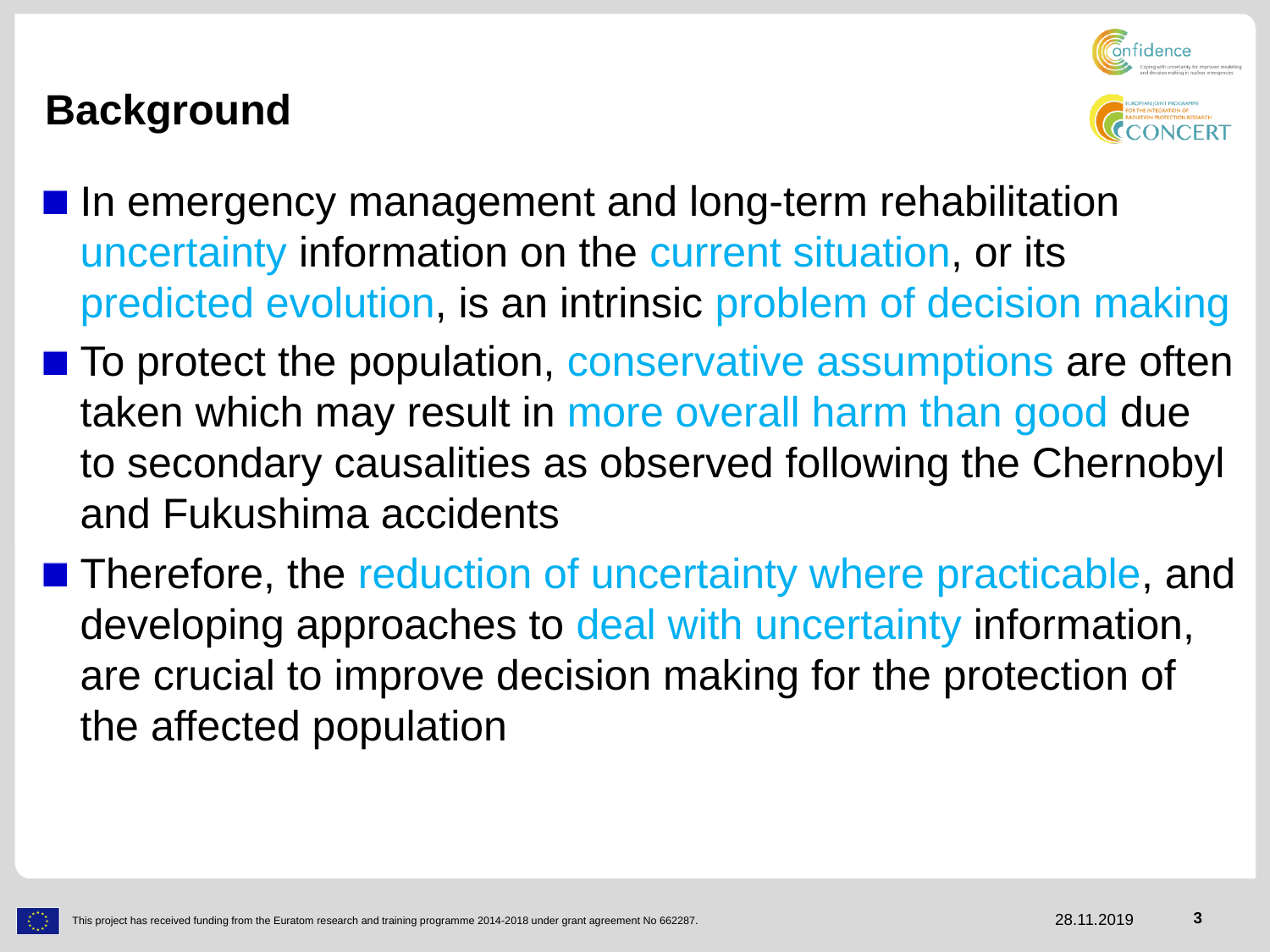

# Background
In emergency management and long-term rehabilitation uncertainty information on the current situation, or its predicted evolution, is an intrinsic problem of decision making
To protect the population, conservative assumptions are often taken which may result in more overall harm than good due to secondary causalities as observed following the Chernobyl and Fukushima accidents
Therefore, the reduction of uncertainty where practicable, and developing approaches to deal with uncertainty information, are crucial to improve decision making for the protection of the affected population